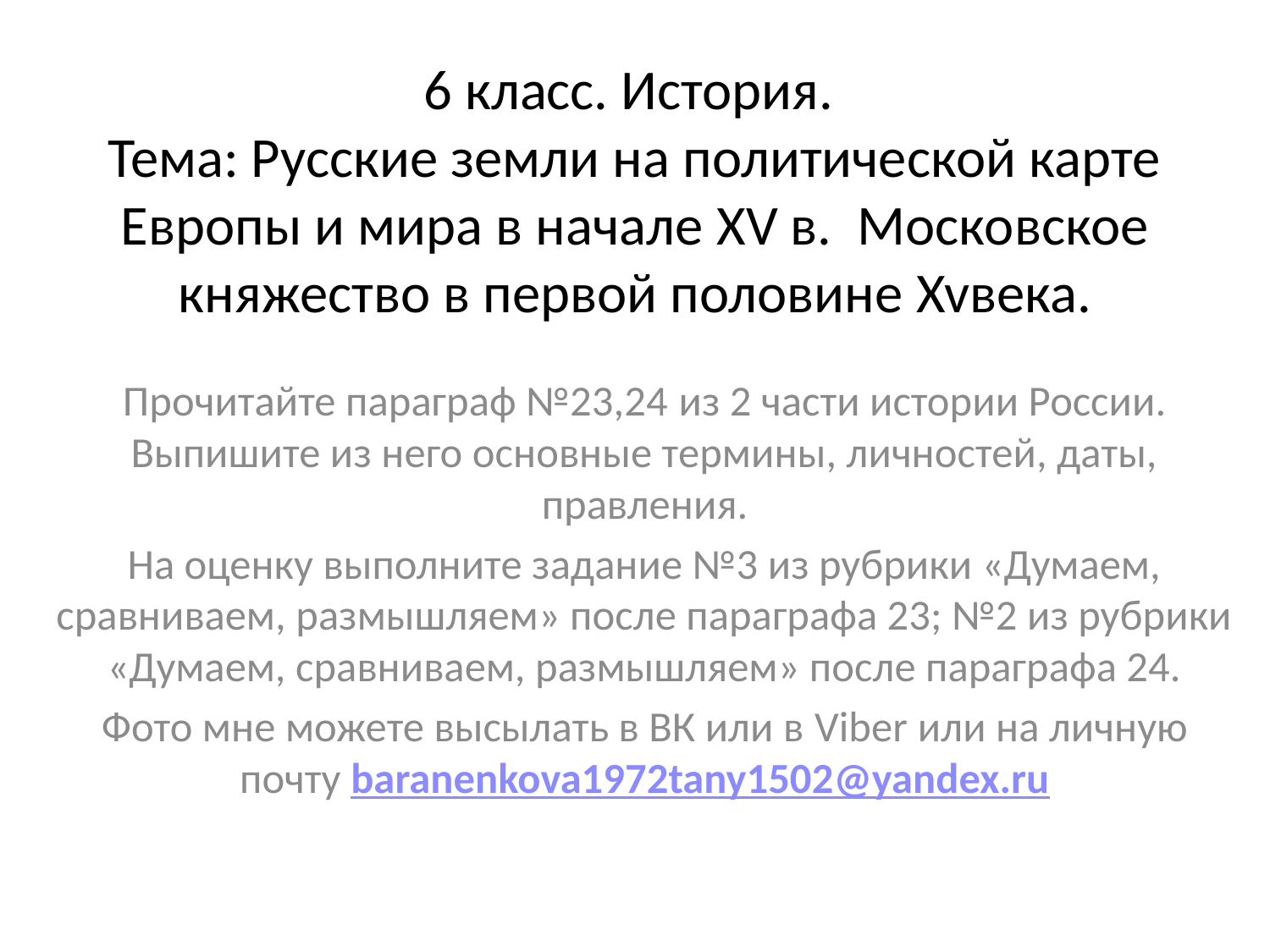

# 6 класс. История. Тема: Русские земли на политической карте Европы и мира в начале XV в.  Московское княжество в первой половине Xvвека.
Прочитайте параграф №23,24 из 2 части истории России. Выпишите из него основные термины, личностей, даты, правления.
На оценку выполните задание №3 из рубрики «Думаем, сравниваем, размышляем» после параграфа 23; №2 из рубрики «Думаем, сравниваем, размышляем» после параграфа 24.
Фото мне можете высылать в ВК или в Viber или на личную почту baranenkova1972tany1502@yandex.ru